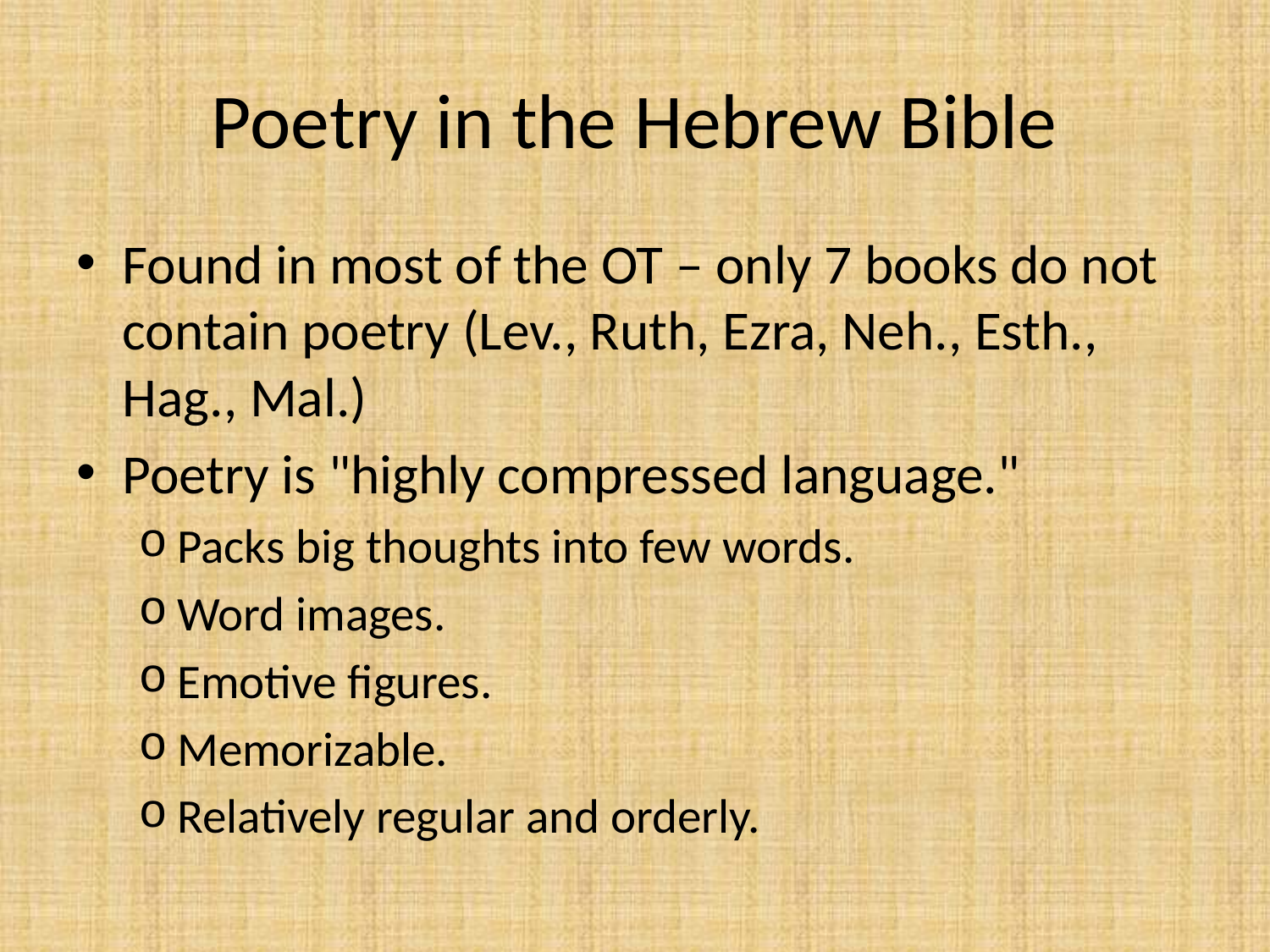

# Poetry in the Hebrew Bible
Found in most of the OT – only 7 books do not contain poetry (Lev., Ruth, Ezra, Neh., Esth., Hag., Mal.)
Poetry is "highly compressed language."
Packs big thoughts into few words.
Word images.
Emotive figures.
Memorizable.
Relatively regular and orderly.